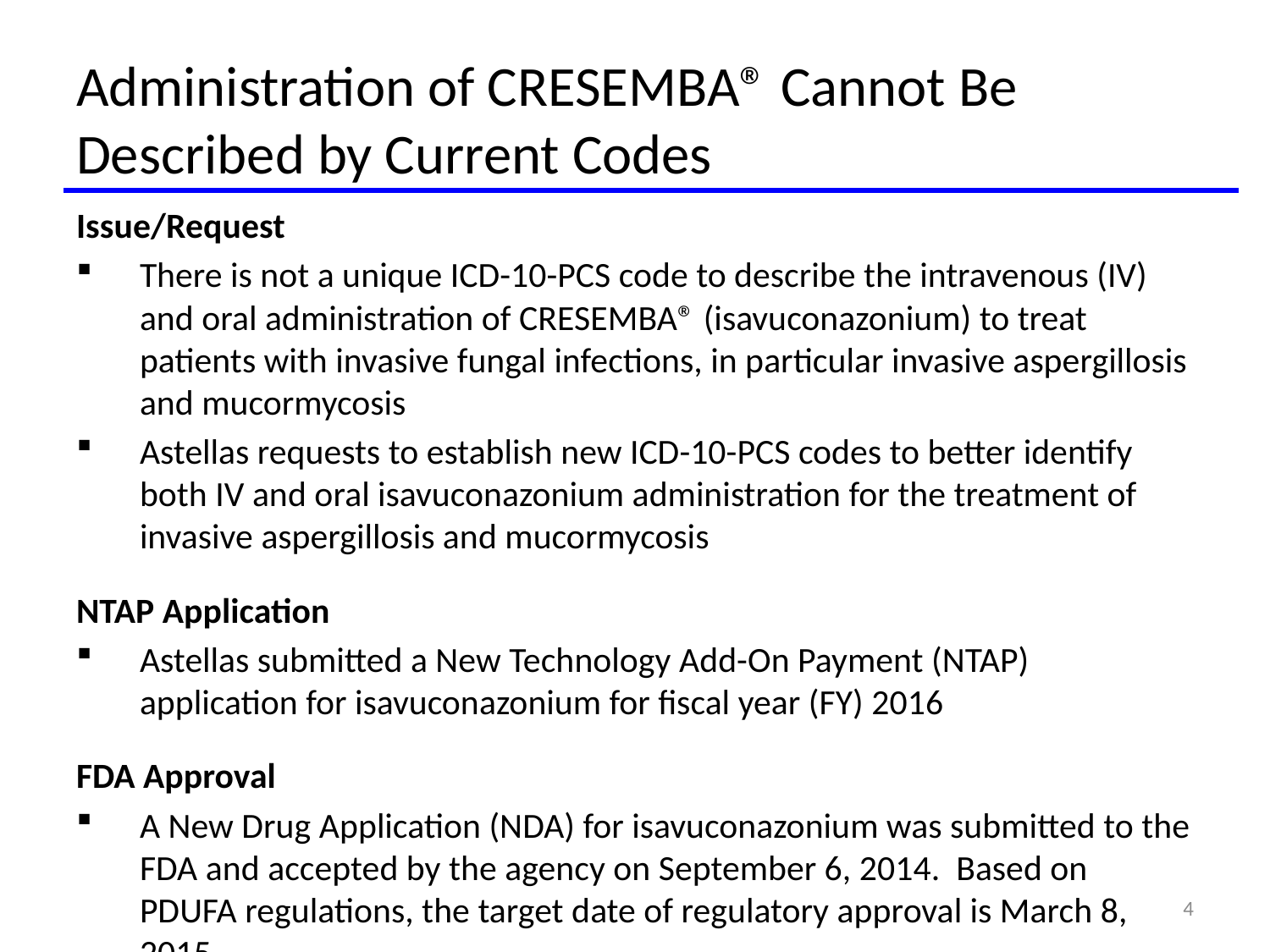

# Administration of CRESEMBA® Cannot Be Described by Current Codes
Issue/Request
There is not a unique ICD-10-PCS code to describe the intravenous (IV) and oral administration of CRESEMBA® (isavuconazonium) to treat patients with invasive fungal infections, in particular invasive aspergillosis and mucormycosis
Astellas requests to establish new ICD-10-PCS codes to better identify both IV and oral isavuconazonium administration for the treatment of invasive aspergillosis and mucormycosis
NTAP Application
Astellas submitted a New Technology Add-On Payment (NTAP) application for isavuconazonium for fiscal year (FY) 2016
FDA Approval
A New Drug Application (NDA) for isavuconazonium was submitted to the FDA and accepted by the agency on September 6, 2014.  Based on PDUFA regulations, the target date of regulatory approval is March 8, 2015
4